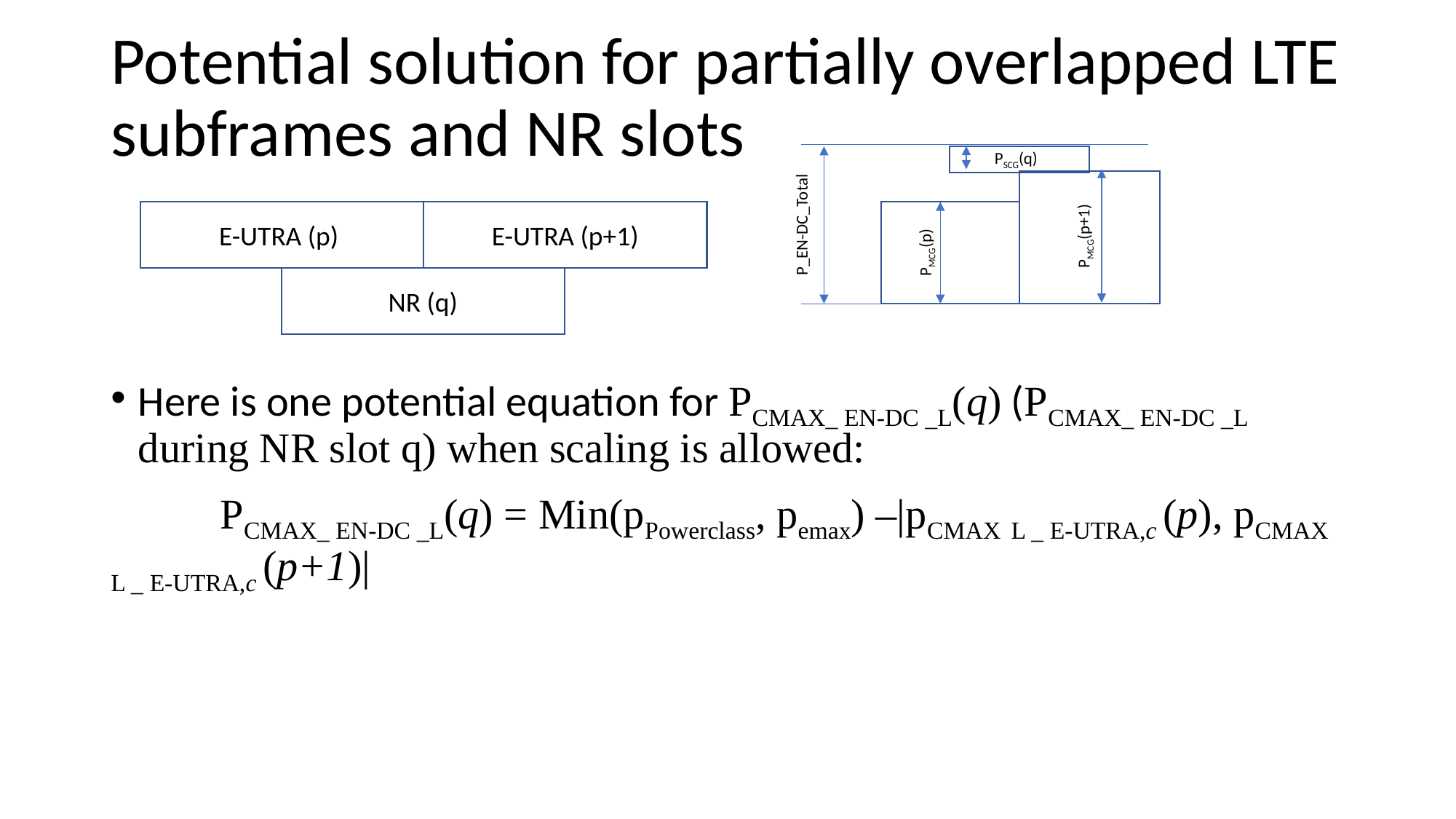

# Potential solution for partially overlapped LTE subframes and NR slots
PSCG(q)

E-UTRA (p)
E-UTRA (p+1)

P_EN-DC_Total
PMCG(p+1)
PMCG(p)
NR (q)
Here is one potential equation for PCMAX_ EN-DC _L(q) (PCMAX_ EN-DC _L during NR slot q) when scaling is allowed:
	PCMAX_ EN-DC _L(q) = Min(pPowerclass, pemax) –|pCMAX L _ E-UTRA,c (p), pCMAX L _ E-UTRA,c (p+1)|